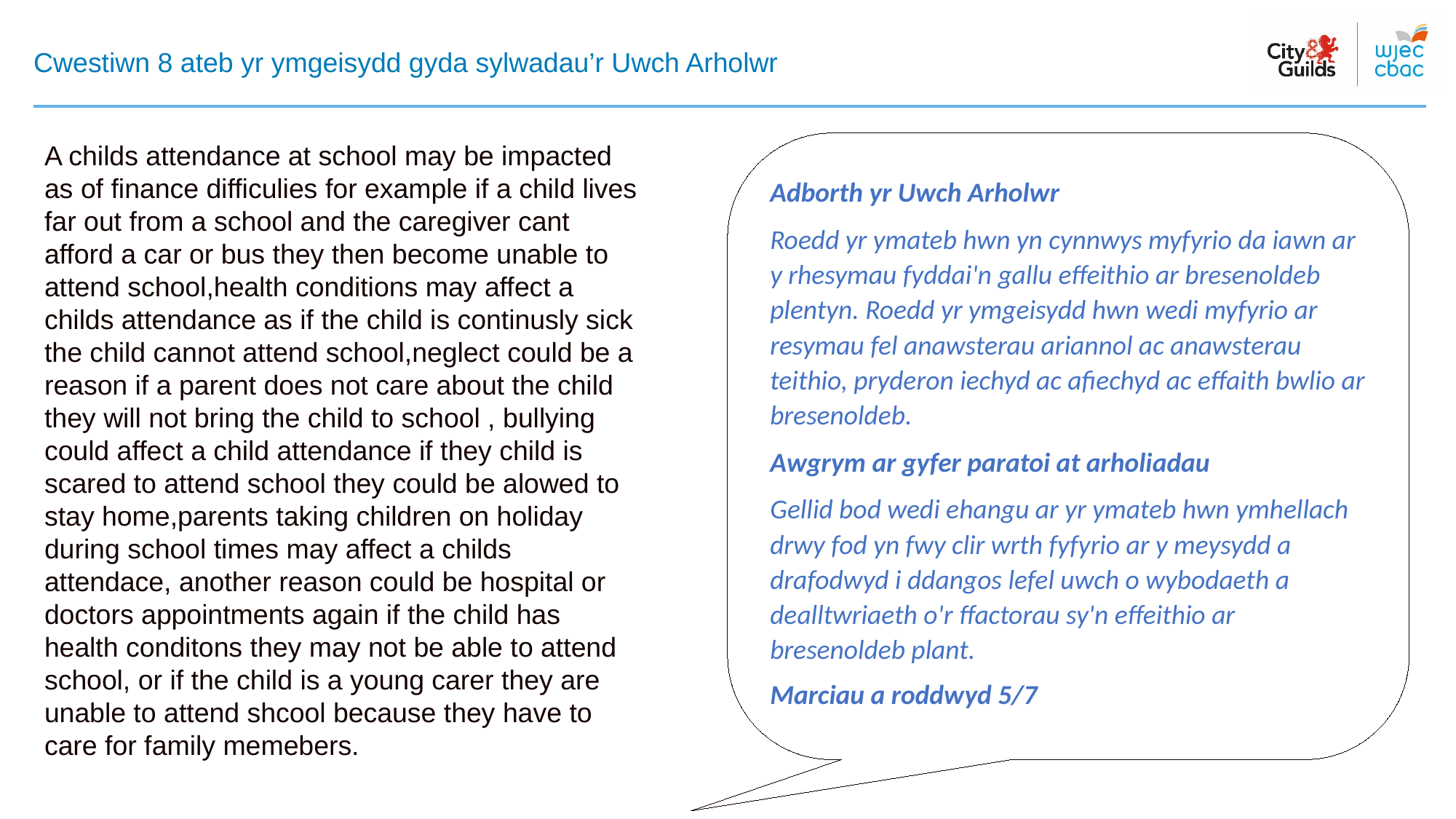

# Cwestiwn 8 ateb yr ymgeisydd gyda sylwadau’r Uwch Arholwr
A childs attendance at school may be impacted as of finance difficulies for example if a child lives far out from a school and the caregiver cant afford a car or bus they then become unable to attend school,health conditions may affect a childs attendance as if the child is continusly sick the child cannot attend school,neglect could be a reason if a parent does not care about the child they will not bring the child to school , bullying could affect a child attendance if they child is scared to attend school they could be alowed to stay home,parents taking children on holiday during school times may affect a childs attendace, another reason could be hospital or doctors appointments again if the child has health conditons they may not be able to attend school, or if the child is a young carer they are unable to attend shcool because they have to care for family memebers.

Adborth yr Uwch Arholwr
​Roedd yr ymateb hwn yn cynnwys myfyrio da iawn ar y rhesymau fyddai'n gallu effeithio ar bresenoldeb plentyn. Roedd yr ymgeisydd hwn wedi myfyrio ar resymau fel anawsterau ariannol ac anawsterau teithio, pryderon iechyd ac afiechyd ac effaith bwlio ar bresenoldeb.
Awgrym ar gyfer paratoi at arholiadau
Gellid bod wedi ehangu ar yr ymateb hwn ymhellach drwy fod yn fwy clir wrth fyfyrio ar y meysydd a drafodwyd i ddangos lefel uwch o wybodaeth a dealltwriaeth o'r ffactorau sy'n effeithio ar bresenoldeb plant.
Marciau a roddwyd 5/7